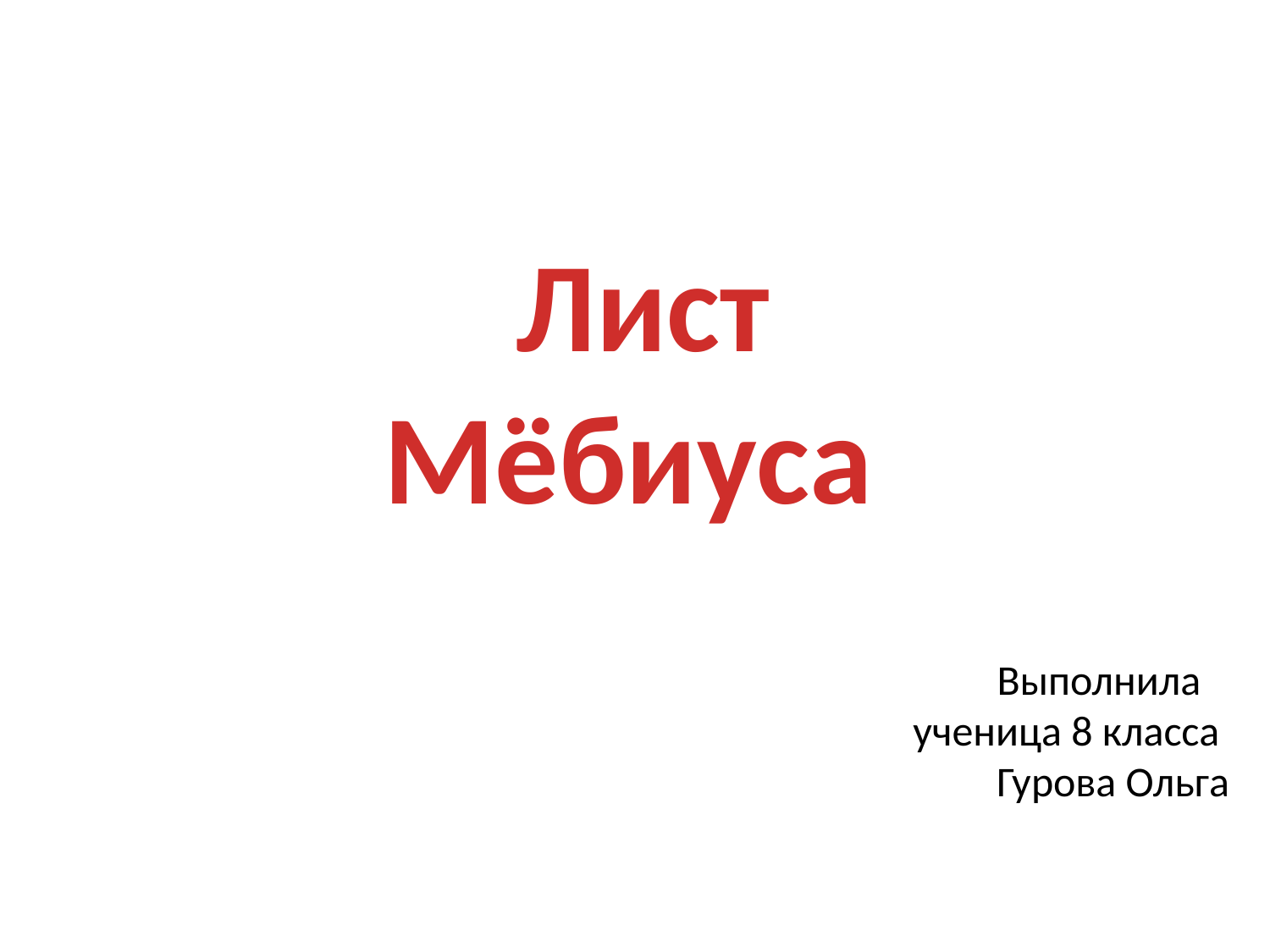

Лист Мёбиуса

# Выполнила ученица 8 класса Гурова Ольга